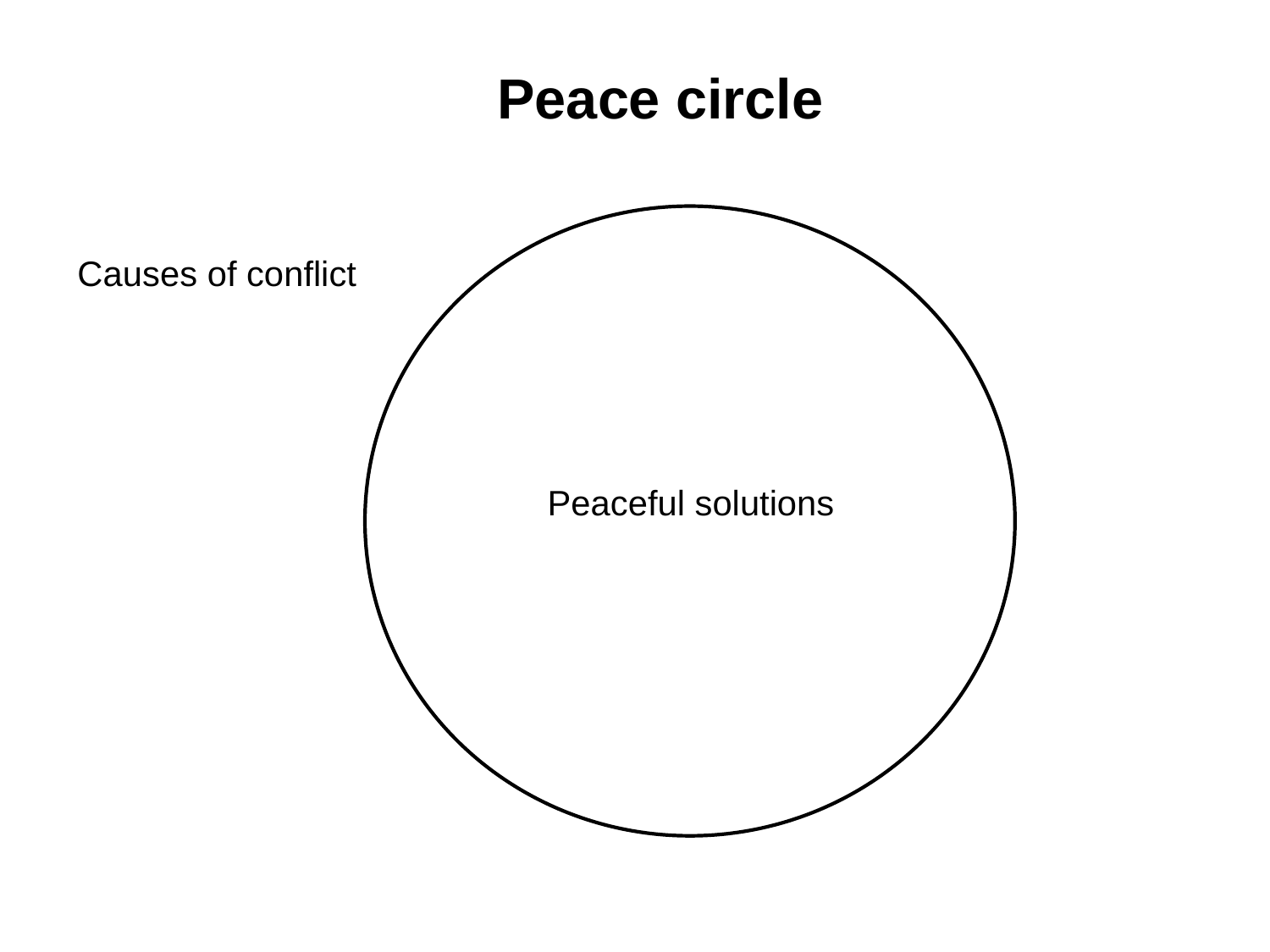

Peace circle

Causes of conflict
Peaceful solutions